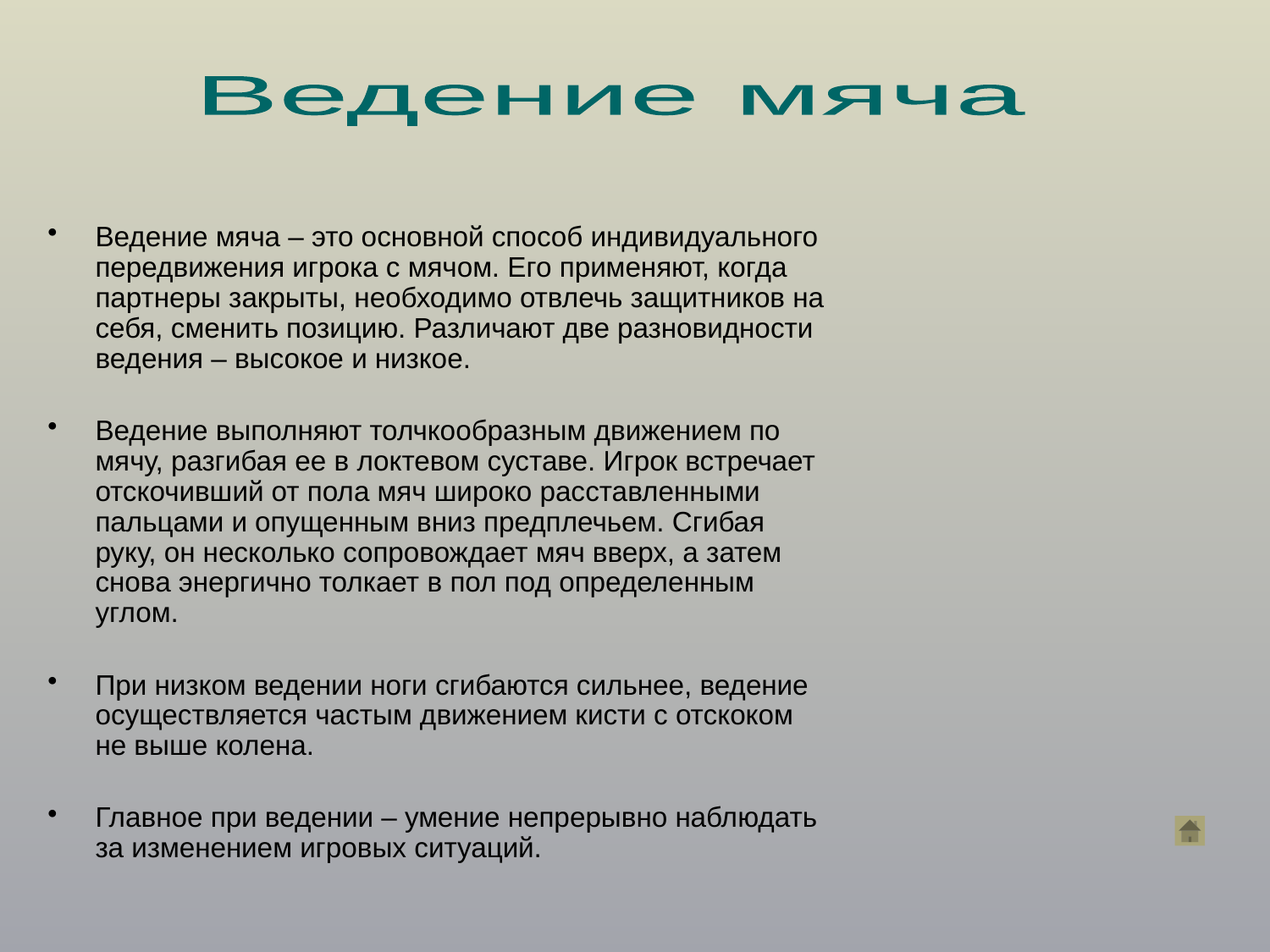

Ведение мяча
Ведение мяча – это основной способ индивидуального передвижения игрока с мячом. Его применяют, когда партнеры закрыты, необходимо отвлечь защитников на себя, сменить позицию. Различают две разновидности ведения – высокое и низкое.

Ведение выполняют толчкообразным движением по мячу, разгибая ее в локтевом суставе. Игрок встречает отскочивший от пола мяч широко расставленными пальцами и опущенным вниз предплечьем. Сгибая руку, он несколько сопровождает мяч вверх, а затем снова энергично толкает в пол под определенным углом.

При низком ведении ноги сгибаются сильнее, ведение осуществляется частым движением кисти с отскоком не выше колена.

Главное при ведении – умение непрерывно наблюдать за изменением игровых ситуаций.